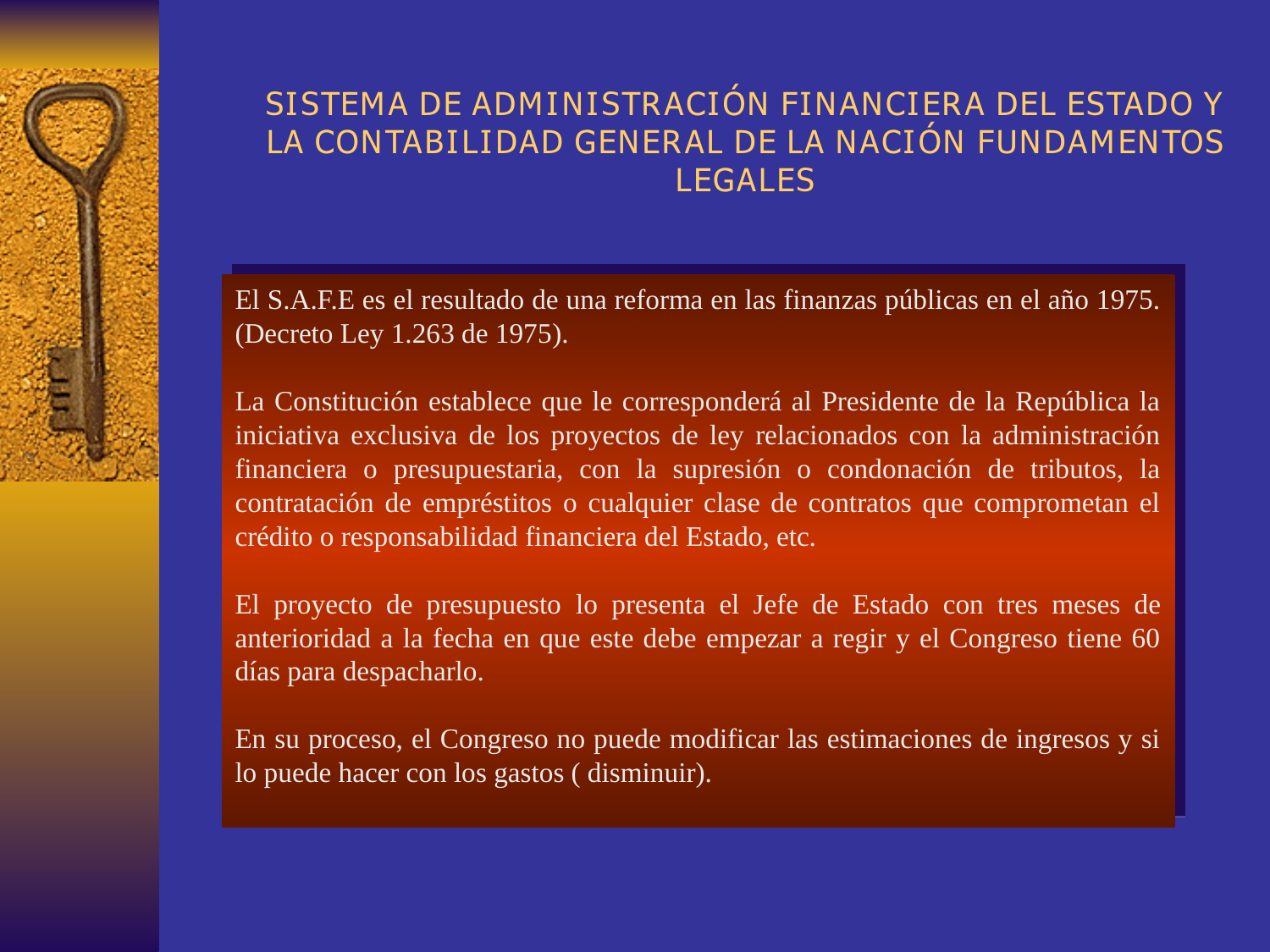

# SISTEMA DE ADMINISTRACIÓN FINANCIERA DEL ESTADO Y LA CONTABILIDAD GENERAL DE LA NACIÓN FUNDAMENTOS LEGALES
El S.A.F.E es el resultado de una reforma en las finanzas públicas en el año 1975. (Decreto Ley 1.263 de 1975).

La Constitución establece que le corresponderá al Presidente de la República la iniciativa exclusiva de los proyectos de ley relacionados con la administración financiera o presupuestaria, con la supresión o condonación de tributos, la contratación de empréstitos o cualquier clase de contratos que comprometan el crédito o responsabilidad financiera del Estado, etc.

El proyecto de presupuesto lo presenta el Jefe de Estado con tres meses de anterioridad a la fecha en que este debe empezar a regir y el Congreso tiene 60 días para despacharlo.

En su proceso, el Congreso no puede modificar las estimaciones de ingresos y si lo puede hacer con los gastos ( disminuir).